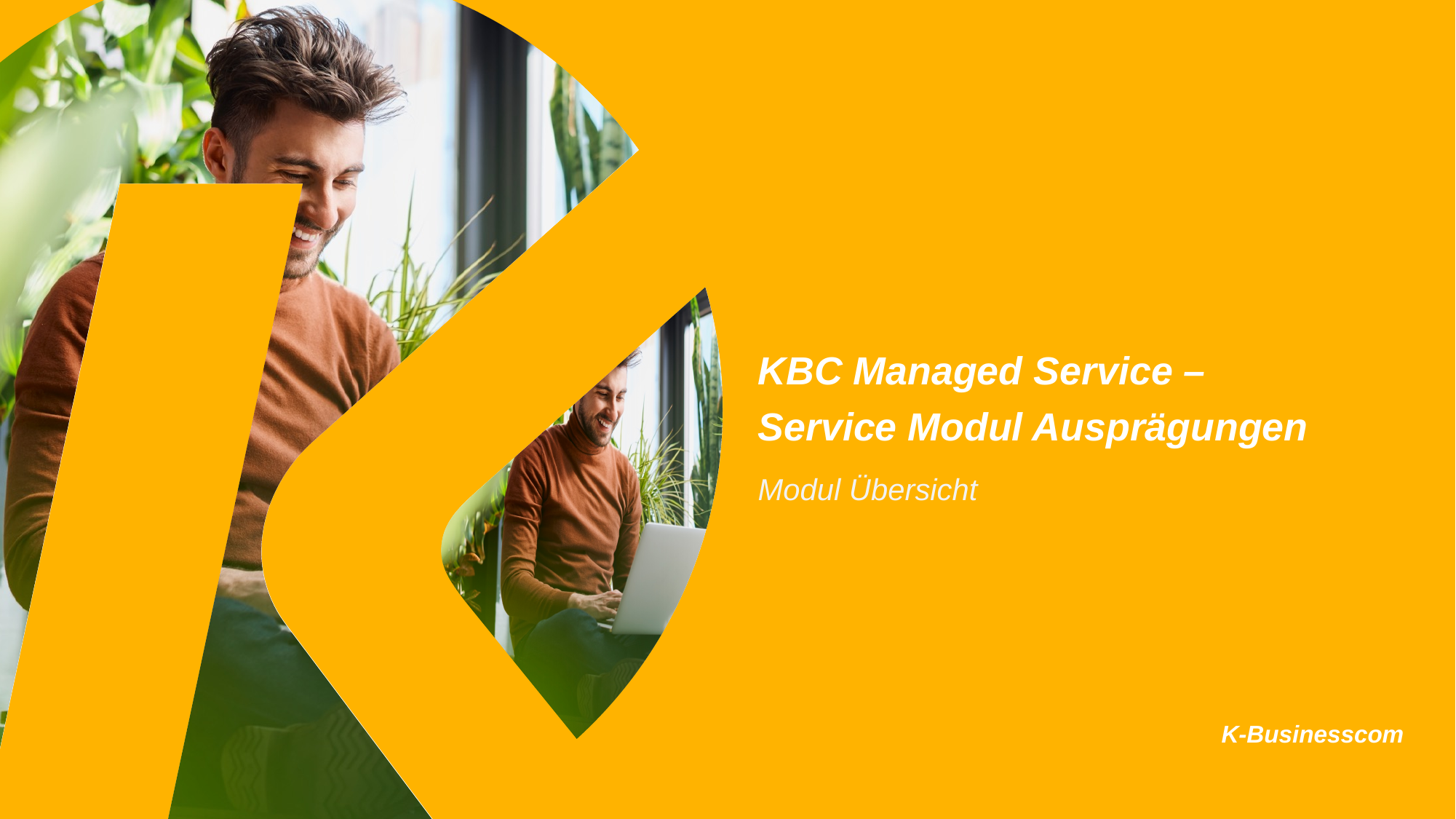

# KBC Managed Service – Service Modul Ausprägungen
Modul Übersicht